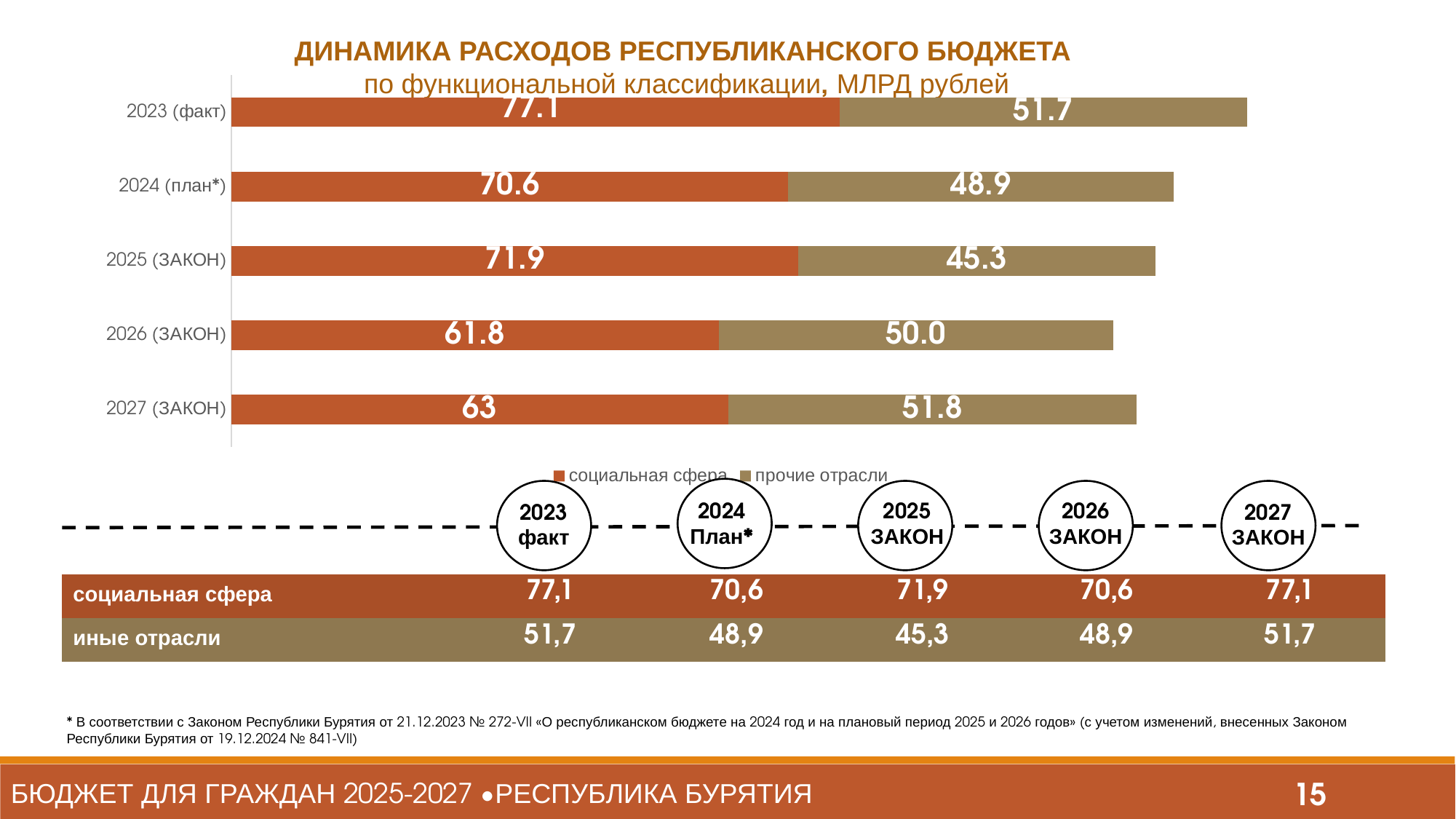

ДИНАМИКА РАСХОДОВ РЕСПУБЛИКАНСКОГО БЮДЖЕТА
 по функциональной классификации, МЛРД рублей

### Chart

| Category | социальная сфера | прочие отрасли |
|---|---|---|
| 2027 (ЗАКОН) | 63.0 | 51.8 |
| 2026 (ЗАКОН) | 61.8 | 50.0 |
| 2025 (ЗАКОН) | 71.9 | 45.3 |
| 2024 (план*) | 70.6 | 48.9 |
| 2023 (факт) | 77.1 | 51.7 |

2024
План*
2025
ЗАКОН
2026
ЗАКОН
2023
факт
2027
ЗАКОН
| социальная сфера | 77,1 | 70,6 | 71,9 | 70,6 | 77,1 |
| --- | --- | --- | --- | --- | --- |
| иные отрасли | 51,7 | 48,9 | 45,3 | 48,9 | 51,7 |
* В соответствии с Законом Республики Бурятия от 21.12.2023 № 272-VII «О республиканском бюджете на 2024 год и на плановый период 2025 и 2026 годов» (с учетом изменений, внесенных Законом Республики Бурятия от 19.12.2024 № 841-VII)
БЮДЖЕТ ДЛЯ ГРАЖДАН 2025-2027 •РЕСПУБЛИКА БУРЯТИЯ
15